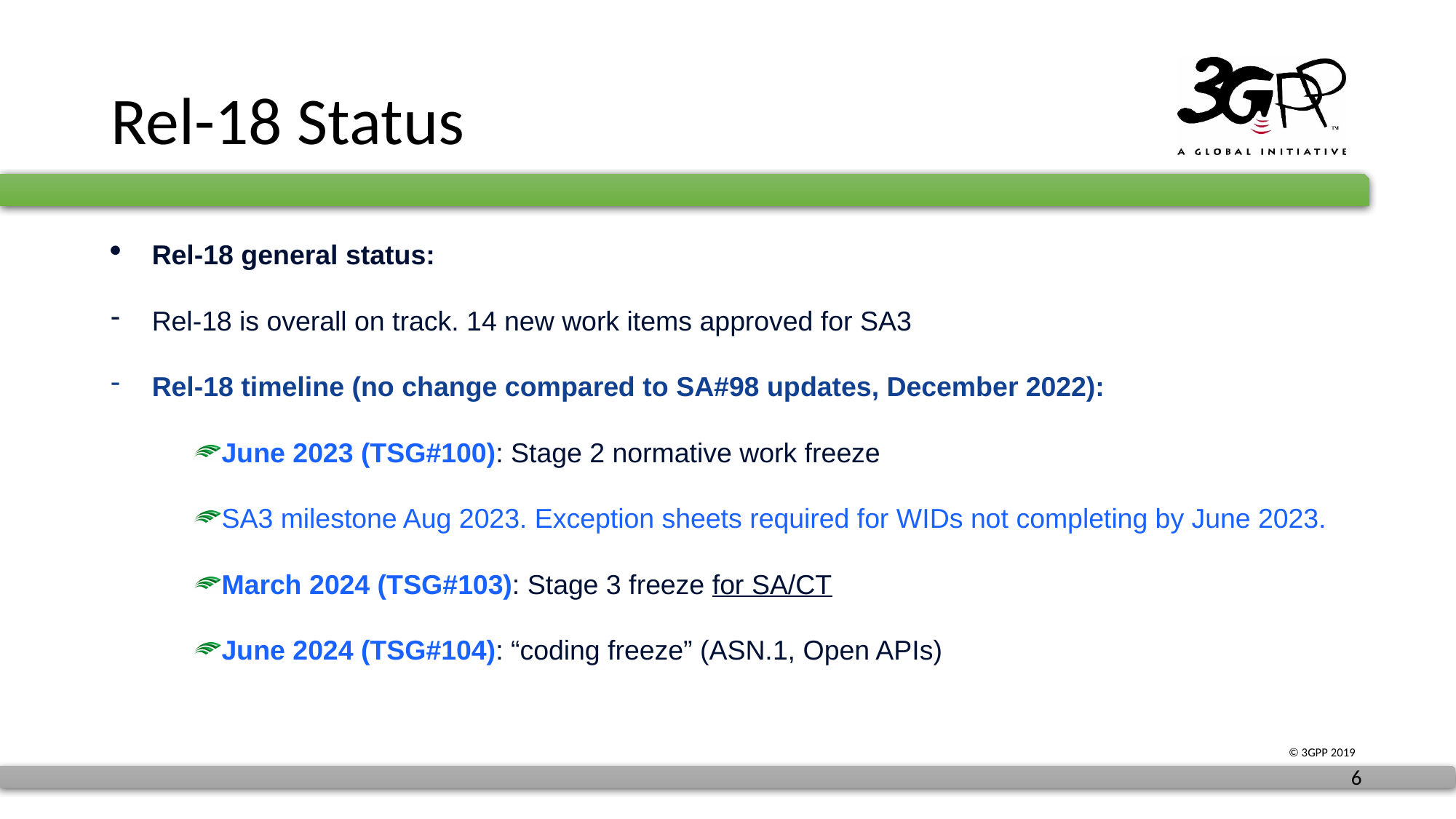

# Rel-18 Status

Rel-18 general status:
Rel-18 is overall on track. 14 new work items approved for SA3
Rel-18 timeline (no change compared to SA#98 updates, December 2022):
June 2023 (TSG#100): Stage 2 normative work freeze
SA3 milestone Aug 2023. Exception sheets required for WIDs not completing by June 2023.
March 2024 (TSG#103): Stage 3 freeze for SA/CT
June 2024 (TSG#104): “coding freeze” (ASN.1, Open APIs)